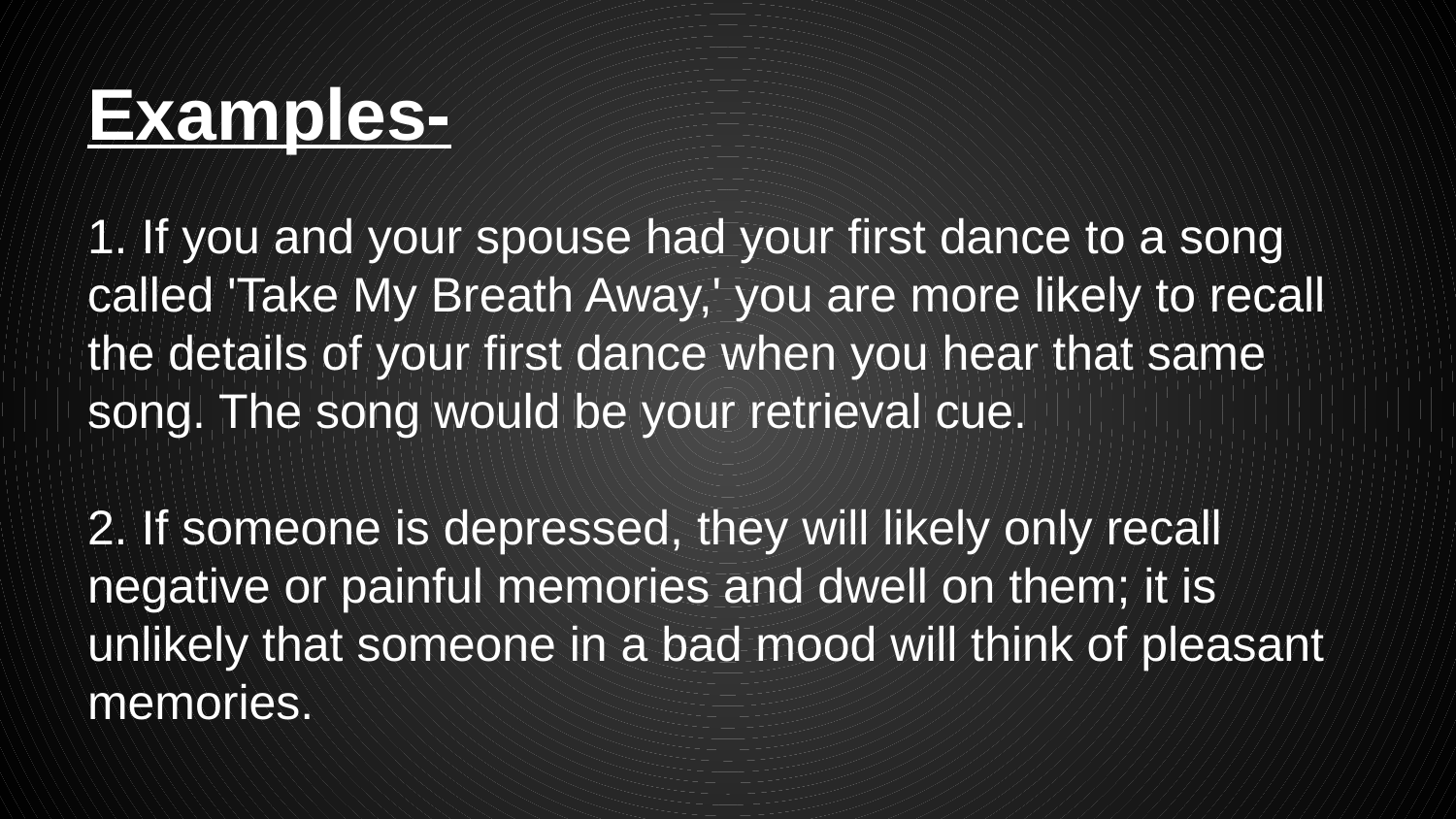

# Examples-
1. If you and your spouse had your first dance to a song called 'Take My Breath Away,' you are more likely to recall the details of your first dance when you hear that same song. The song would be your retrieval cue.

2. If someone is depressed, they will likely only recall negative or painful memories and dwell on them; it is unlikely that someone in a bad mood will think of pleasant memories.